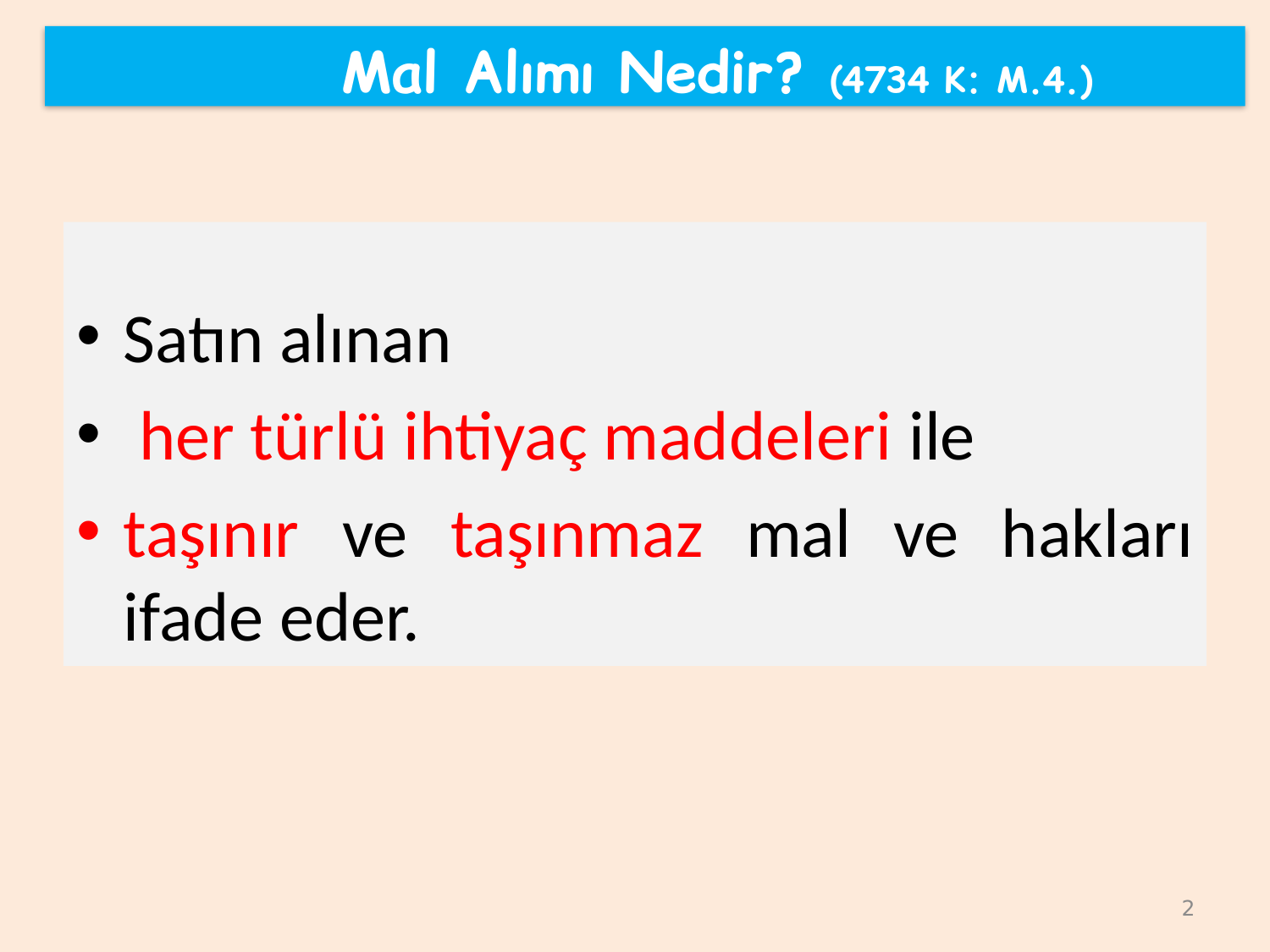

Mal Alımı Nedir? (4734 K: M.4.)

Satın alınan
 her türlü ihtiyaç maddeleri ile
taşınır ve taşınmaz mal ve hakları ifade eder.
2